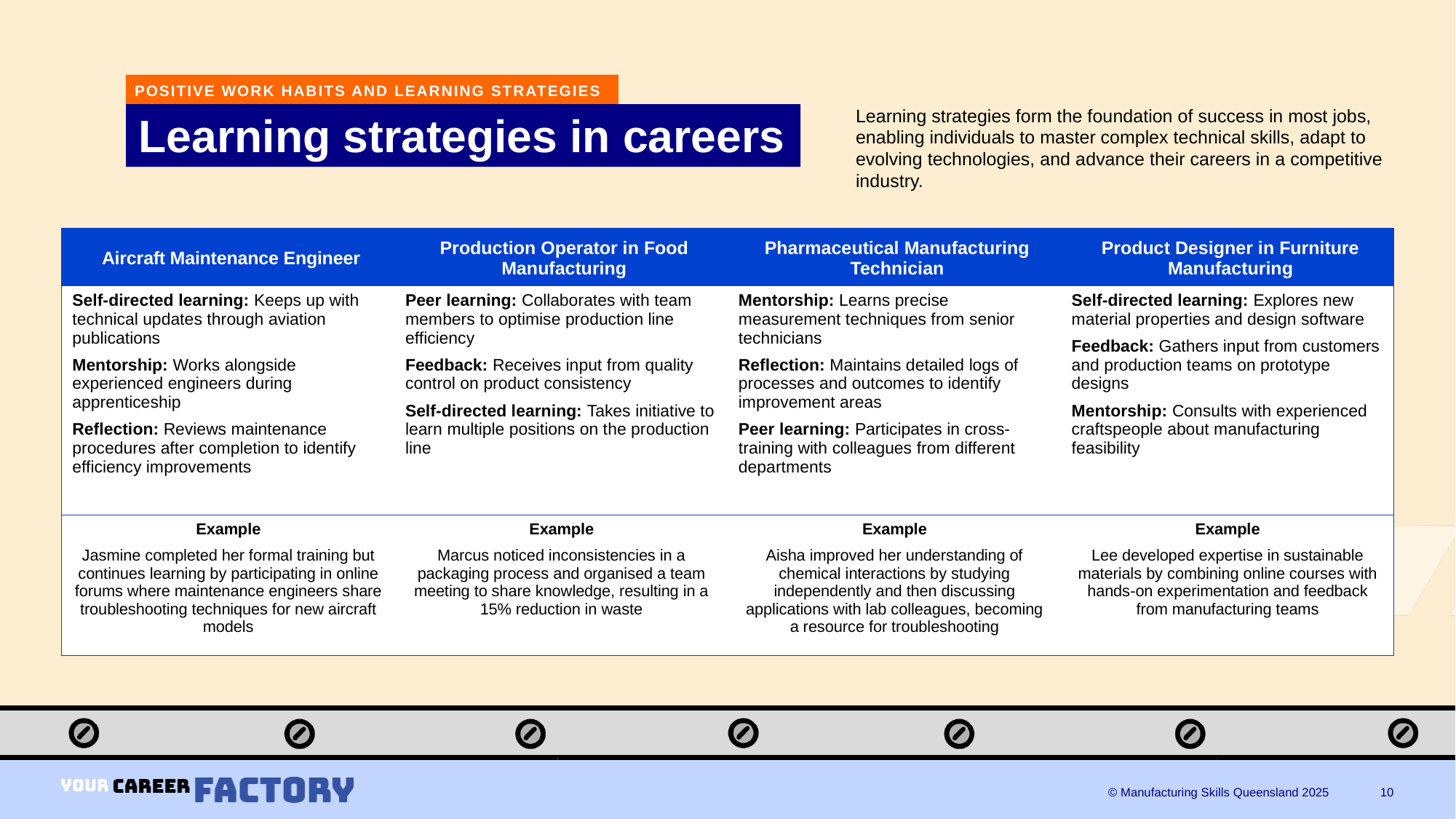

POSITIVE WORK HABITS AND LEARNING STRATEGIES
Learning strategies form the foundation of success in most jobs, enabling individuals to master complex technical skills, adapt to evolving technologies, and advance their careers in a competitive industry.
# Learning strategies in careers
| Aircraft Maintenance Engineer | Production Operator in Food Manufacturing | Pharmaceutical Manufacturing Technician | Product Designer in Furniture Manufacturing |
| --- | --- | --- | --- |
| Self-directed learning: Keeps up with technical updates through aviation publications Mentorship: Works alongside experienced engineers during apprenticeship Reflection: Reviews maintenance procedures after completion to identify efficiency improvements | Peer learning: Collaborates with team members to optimise production line efficiency Feedback: Receives input from quality control on product consistency Self-directed learning: Takes initiative to learn multiple positions on the production line | Mentorship: Learns precise measurement techniques from senior technicians Reflection: Maintains detailed logs of processes and outcomes to identify improvement areas Peer learning: Participates in cross-training with colleagues from different departments | Self-directed learning: Explores new material properties and design software Feedback: Gathers input from customers and production teams on prototype designs Mentorship: Consults with experienced craftspeople about manufacturing feasibility |
| Example Jasmine completed her formal training but continues learning by participating in online forums where maintenance engineers share troubleshooting techniques for new aircraft models | Example Marcus noticed inconsistencies in a packaging process and organised a team meeting to share knowledge, resulting in a 15% reduction in waste | Example Aisha improved her understanding of chemical interactions by studying independently and then discussing applications with lab colleagues, becoming a resource for troubleshooting | Example Lee developed expertise in sustainable materials by combining online courses with hands-on experimentation and feedback from manufacturing teams |